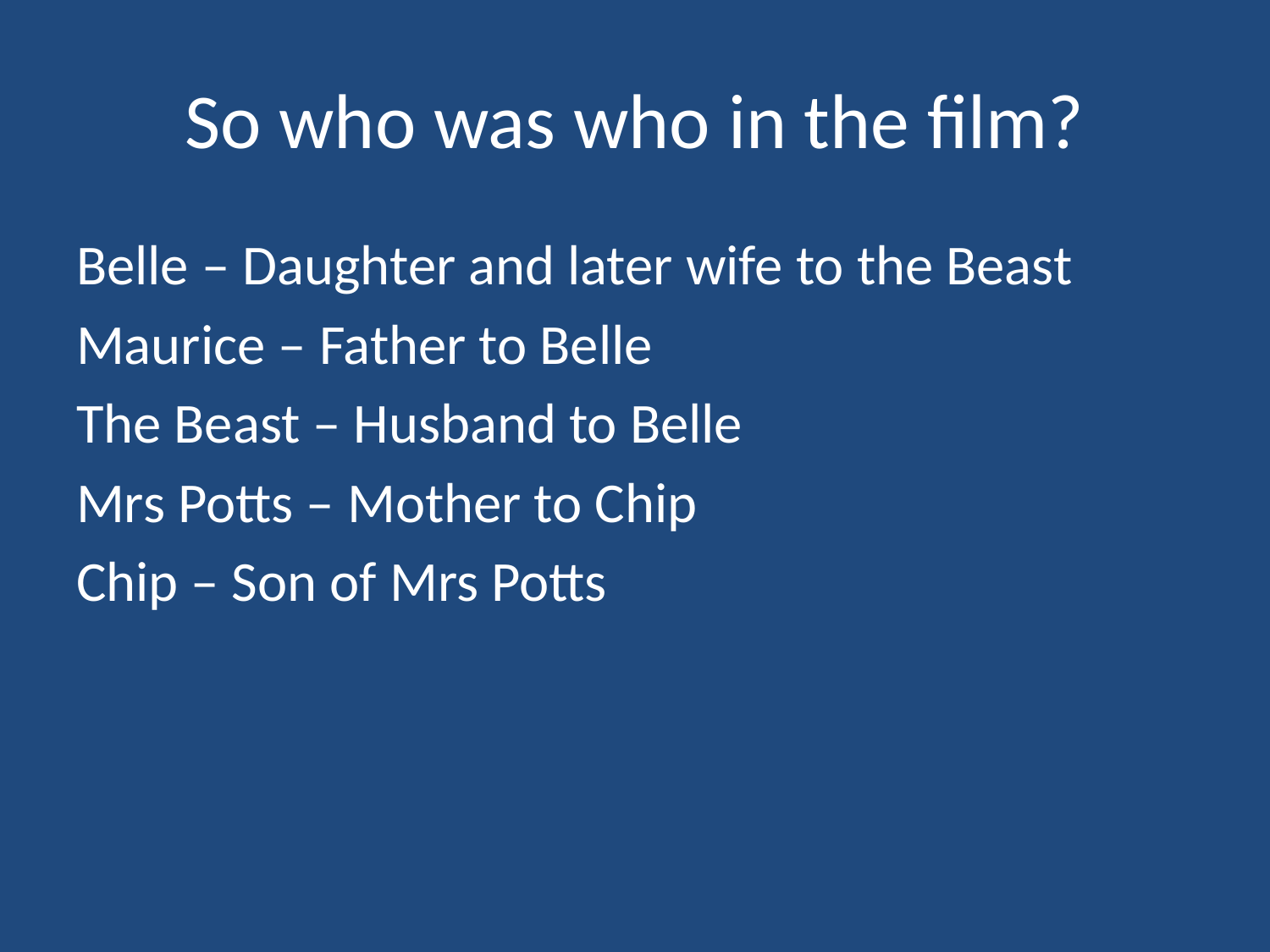

# So who was who in the film?
Belle – Daughter and later wife to the Beast
Maurice – Father to Belle
The Beast – Husband to Belle
Mrs Potts – Mother to Chip
Chip – Son of Mrs Potts